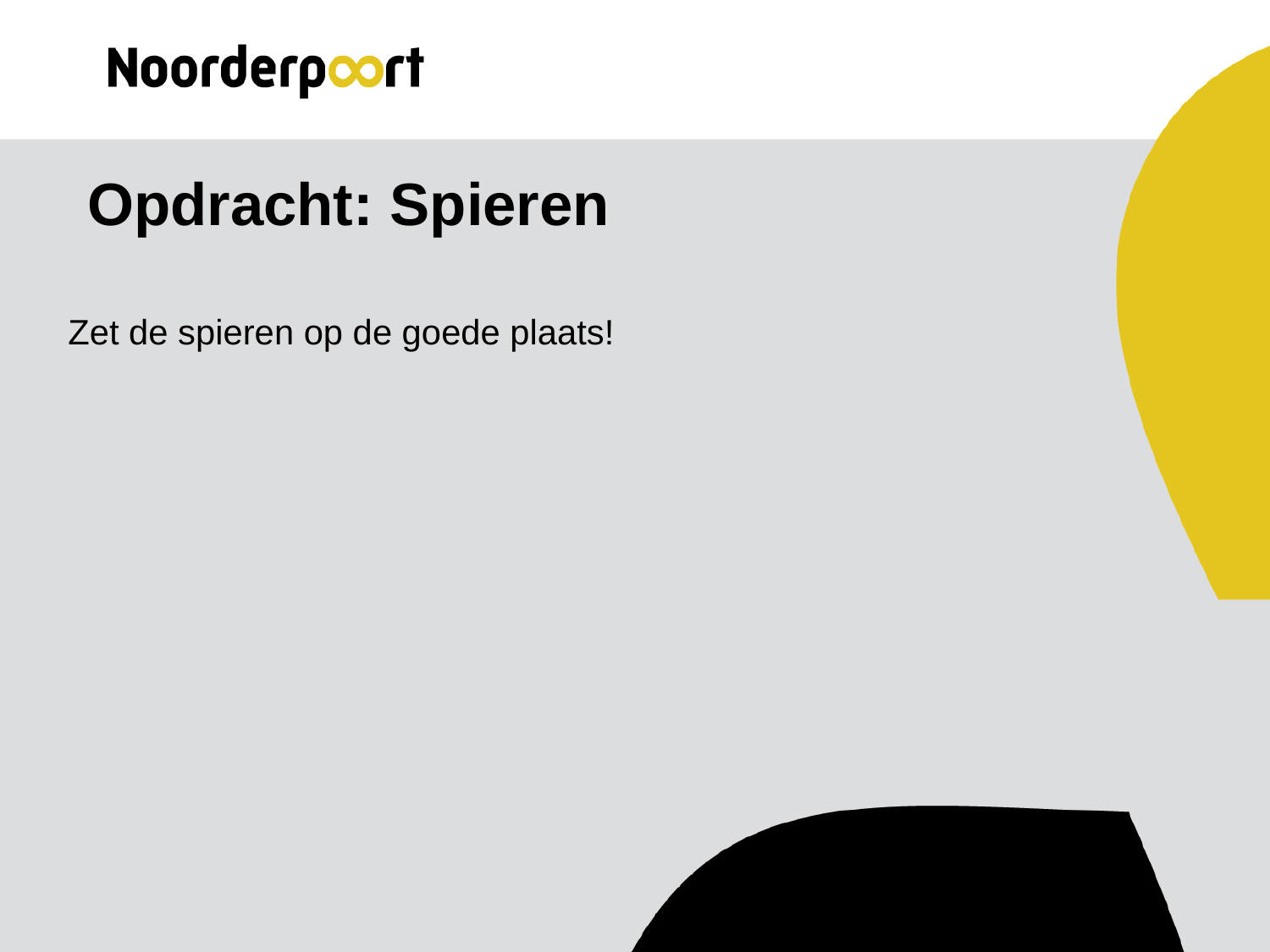

# Opdracht: Spieren

Zet de spieren op de goede plaats!